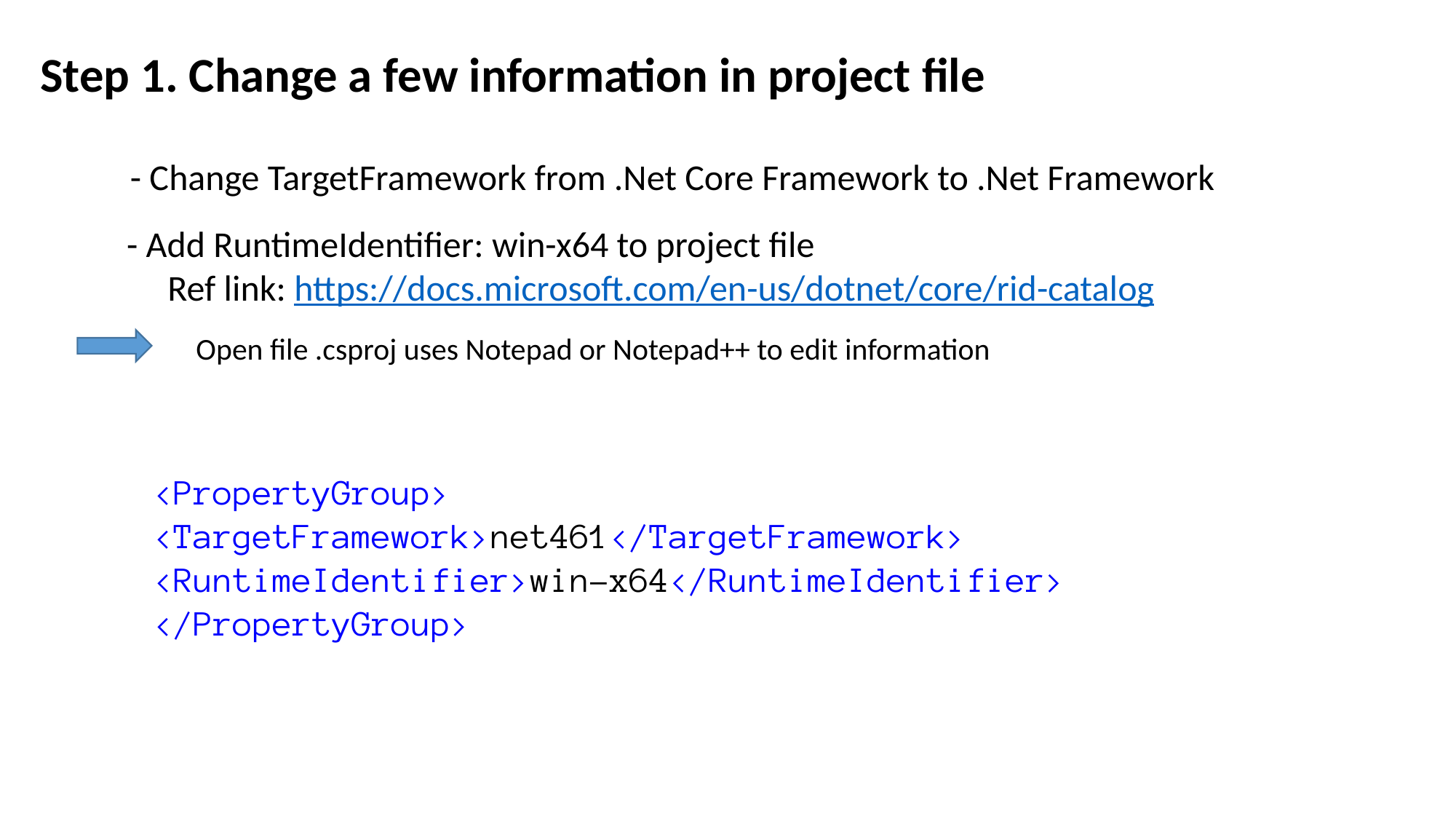

Step 1. Change a few information in project file
- Change TargetFramework from .Net Core Framework to .Net Framework
- Add RuntimeIdentifier: win-x64 to project file
     Ref link: https://docs.microsoft.com/en-us/dotnet/core/rid-catalog
Open file .csproj uses Notepad or Notepad++ to edit information

<PropertyGroup>      	<TargetFramework>net461</TargetFramework> 	<RuntimeIdentifier>win-x64</RuntimeIdentifier> </PropertyGroup>